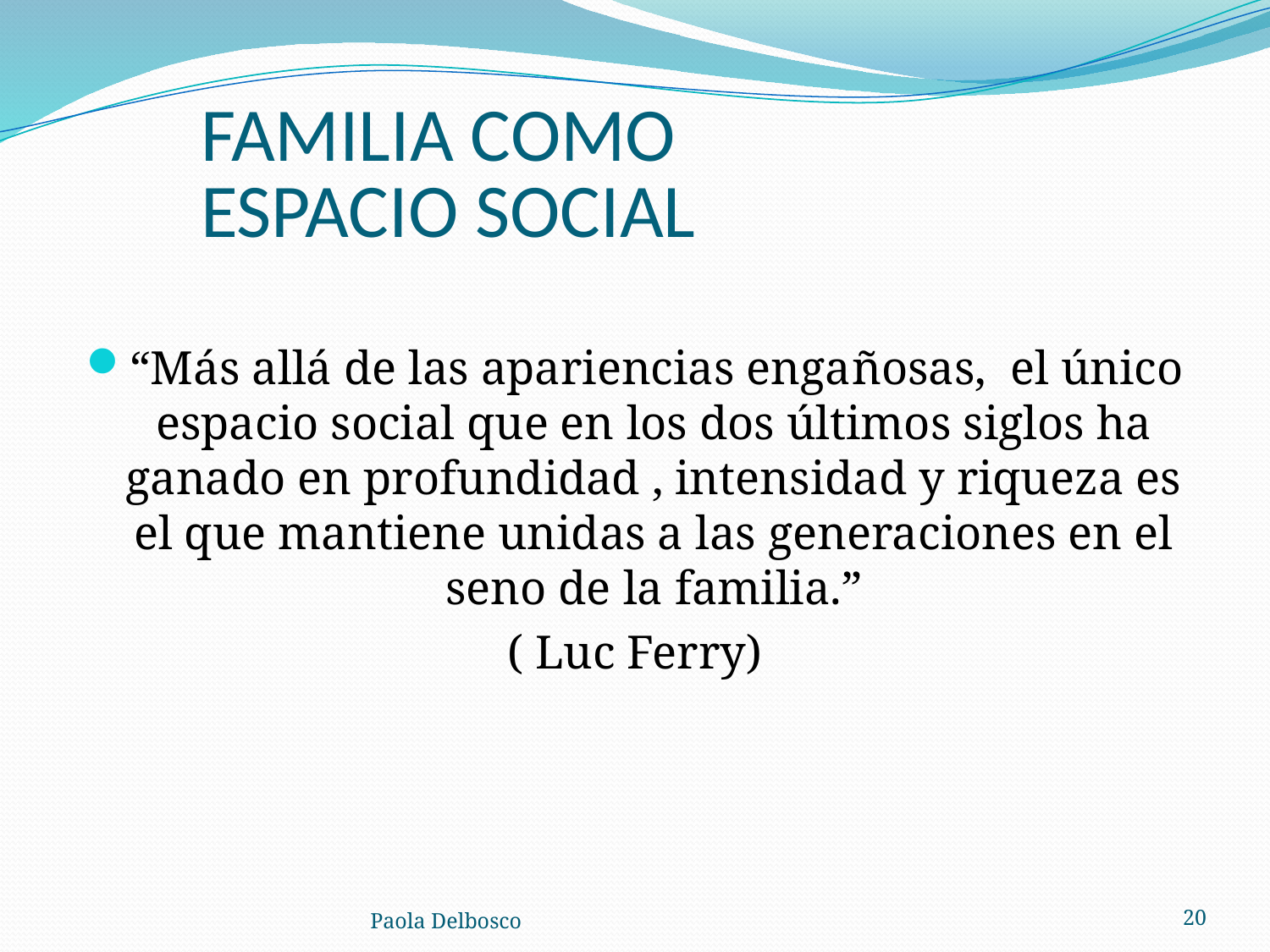

# FAMILIA COMO ESPACIO SOCIAL

“Más allá de las apariencias engañosas,  el único espacio social que en los dos últimos siglos ha ganado en profundidad , intensidad y riqueza es el que mantiene unidas a las generaciones en el seno de la familia.”
( Luc Ferry)
Paola Delbosco
20